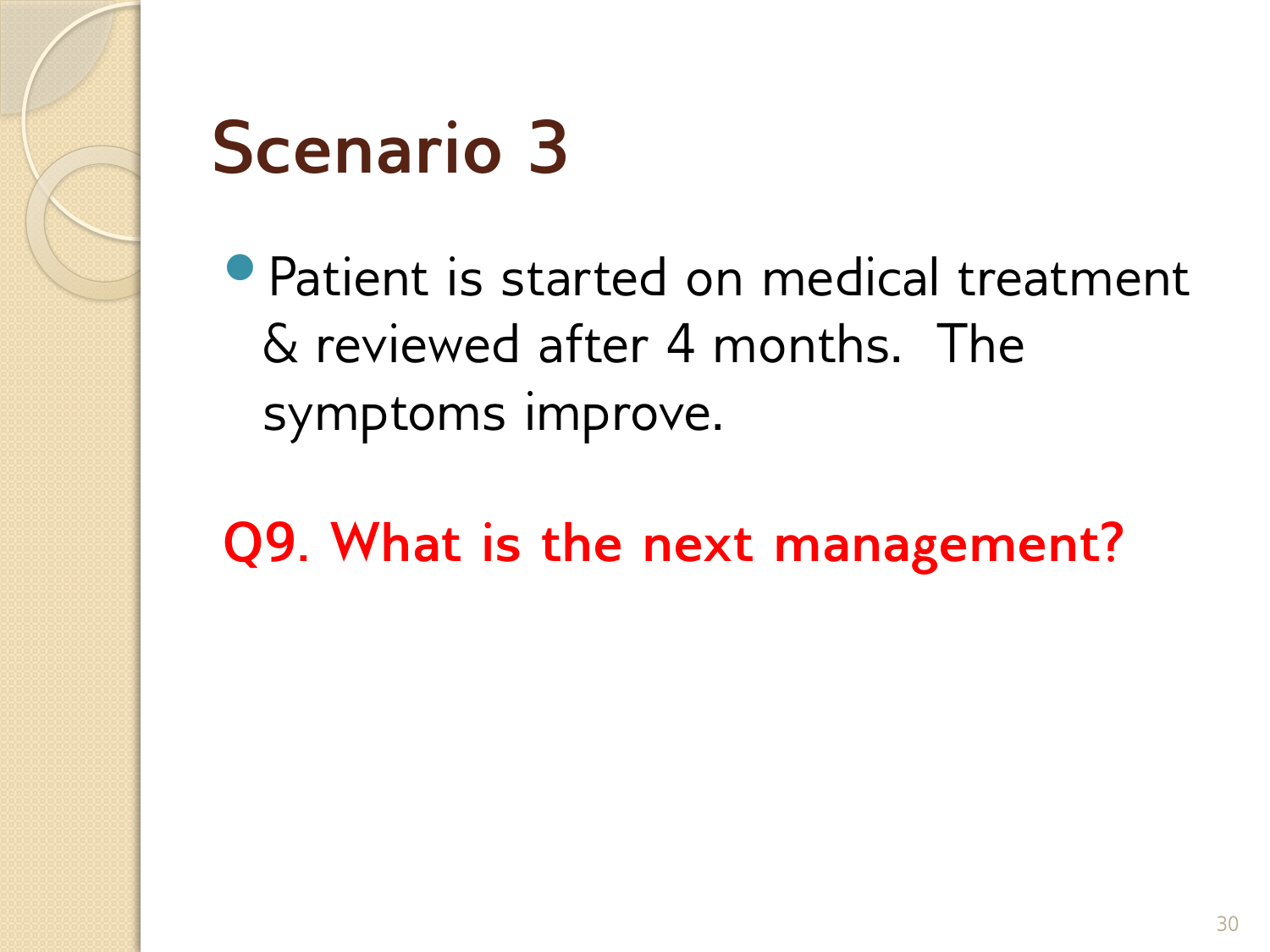

# Scenario 3
Patient is started on medical treatment & reviewed after 4 months.  The symptoms improve.

Q9. What is the next management?
30